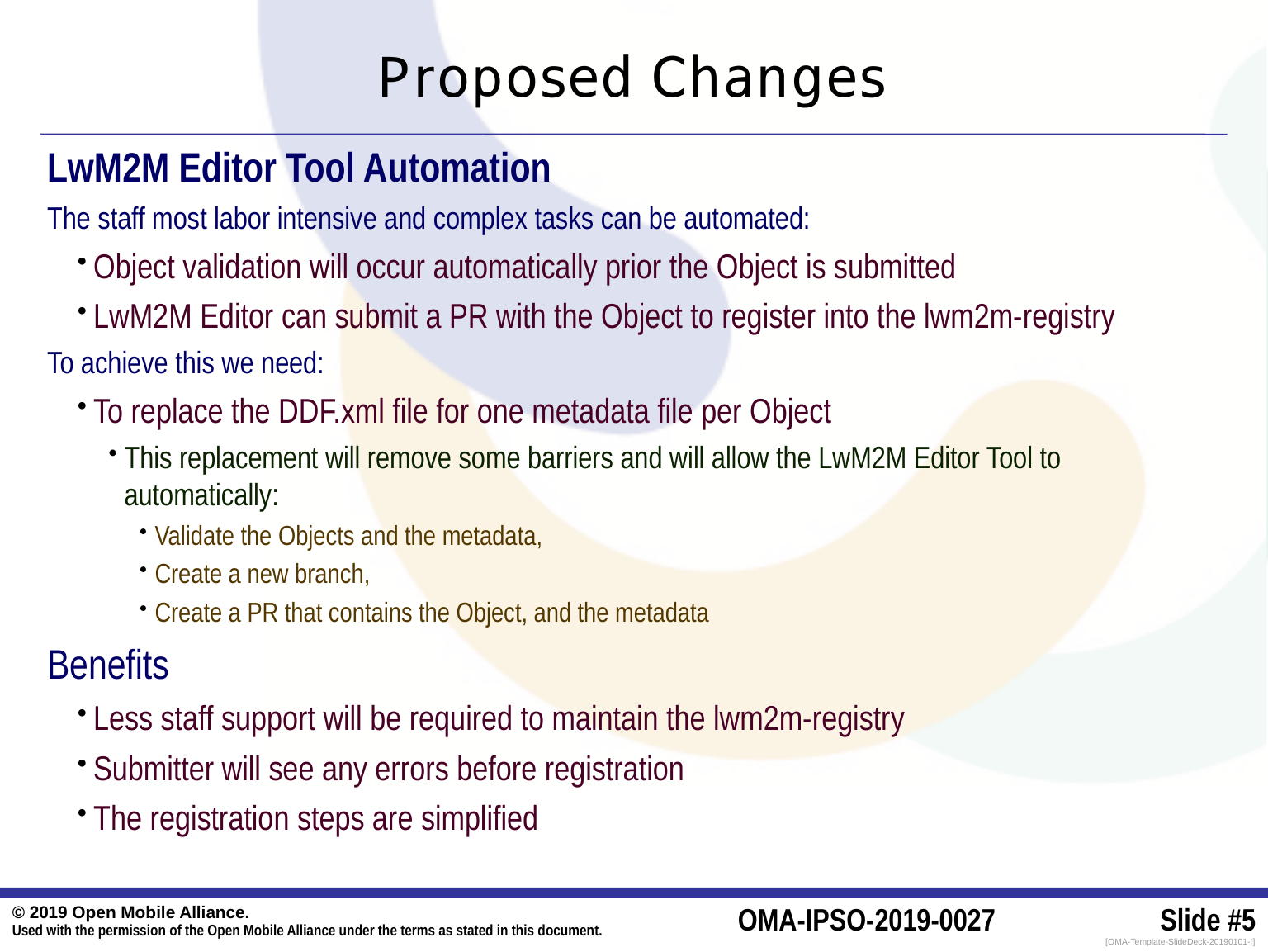

# Proposed Changes
LwM2M Editor Tool Automation
The staff most labor intensive and complex tasks can be automated:
Object validation will occur automatically prior the Object is submitted
LwM2M Editor can submit a PR with the Object to register into the lwm2m-registry
To achieve this we need:
To replace the DDF.xml file for one metadata file per Object
This replacement will remove some barriers and will allow the LwM2M Editor Tool to automatically:
Validate the Objects and the metadata,
Create a new branch,
Create a PR that contains the Object, and the metadata
Benefits
Less staff support will be required to maintain the lwm2m-registry
Submitter will see any errors before registration
The registration steps are simplified